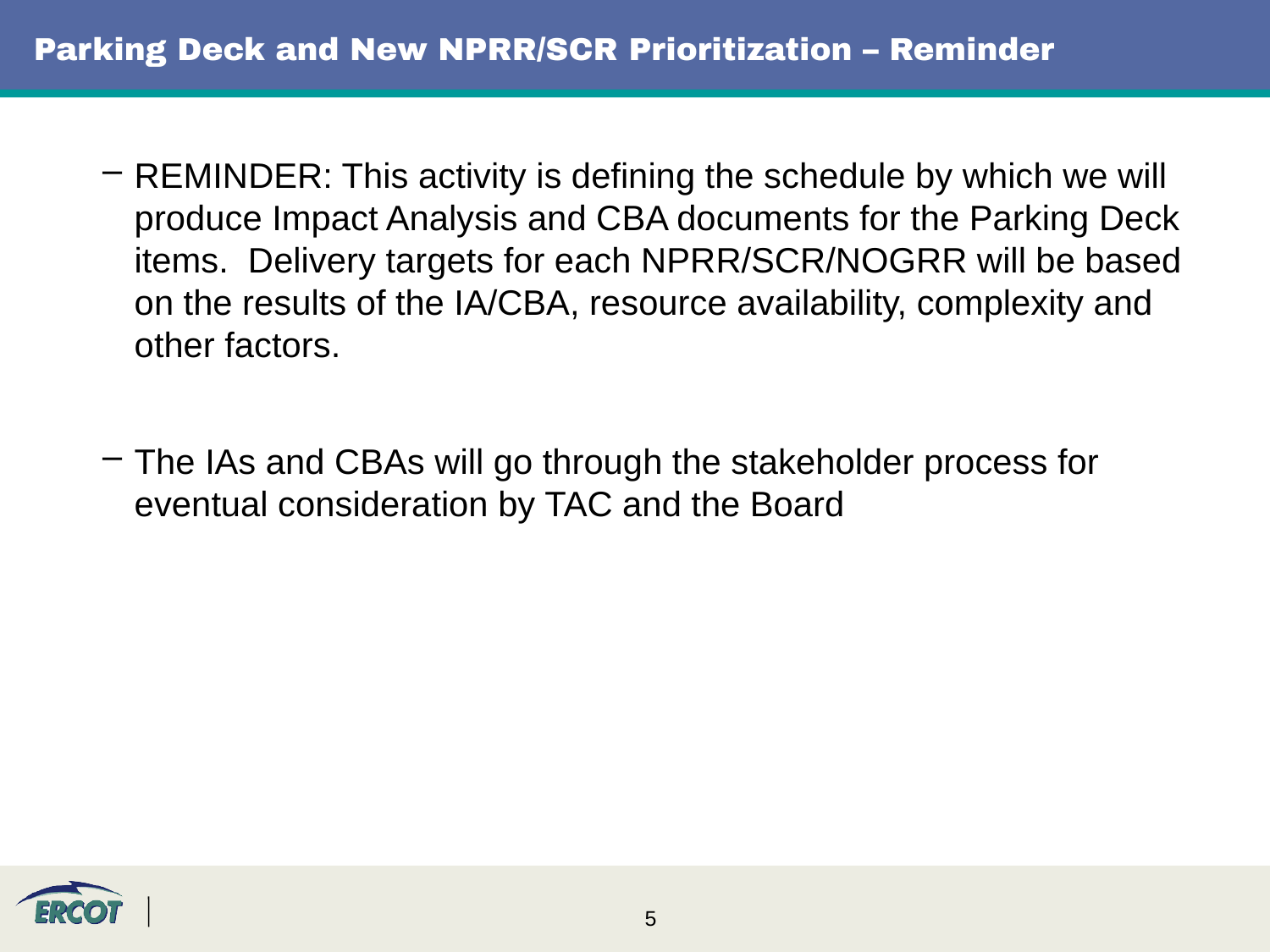

# Parking Deck and New NPRR/SCR Prioritization – Reminder

REMINDER: This activity is defining the schedule by which we will produce Impact Analysis and CBA documents for the Parking Deck items.  Delivery targets for each NPRR/SCR/NOGRR will be based on the results of the IA/CBA, resource availability, complexity and other factors.

The IAs and CBAs will go through the stakeholder process for eventual consideration by TAC and the Board